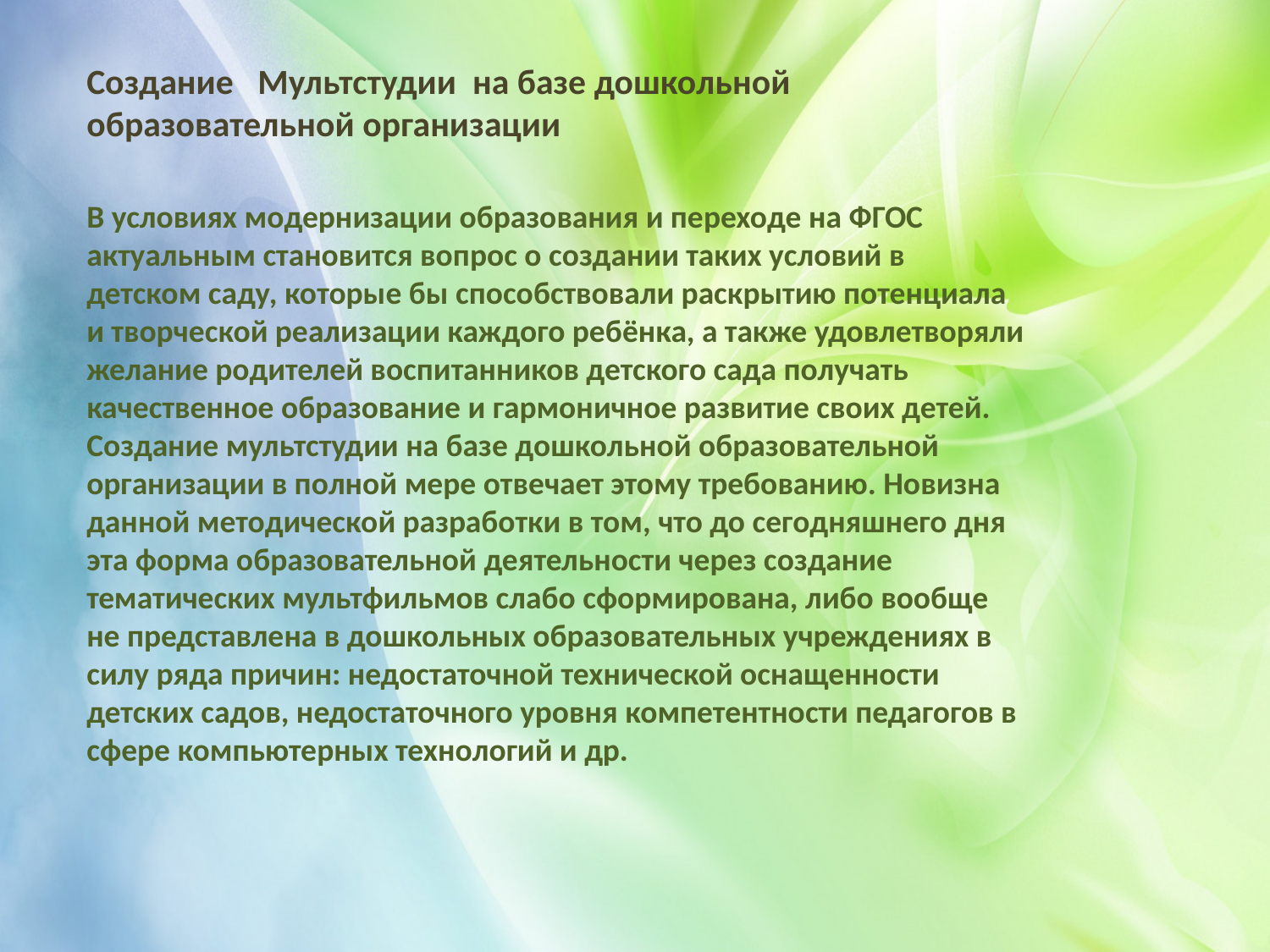

Создание   Мультстудии  на базе дошкольной образовательной организации
В условиях модернизации образования и переходе на ФГОС актуальным становится вопрос о создании таких условий в детском саду, которые бы способствовали раскрытию потенциала и творческой реализации каждого ребёнка, а также удовлетворяли желание родителей воспитанников детского сада получать качественное образование и гармоничное развитие своих детей. Создание мультстудии на базе дошкольной образовательной организации в полной мере отвечает этому требованию. Новизна данной методической разработки в том, что до сегодняшнего дня эта форма образовательной деятельности через создание тематических мультфильмов слабо сформирована, либо вообще не представлена в дошкольных образовательных учреждениях в силу ряда причин: недостаточной технической оснащенности детских садов, недостаточного уровня компетентности педагогов в сфере компьютерных технологий и др.